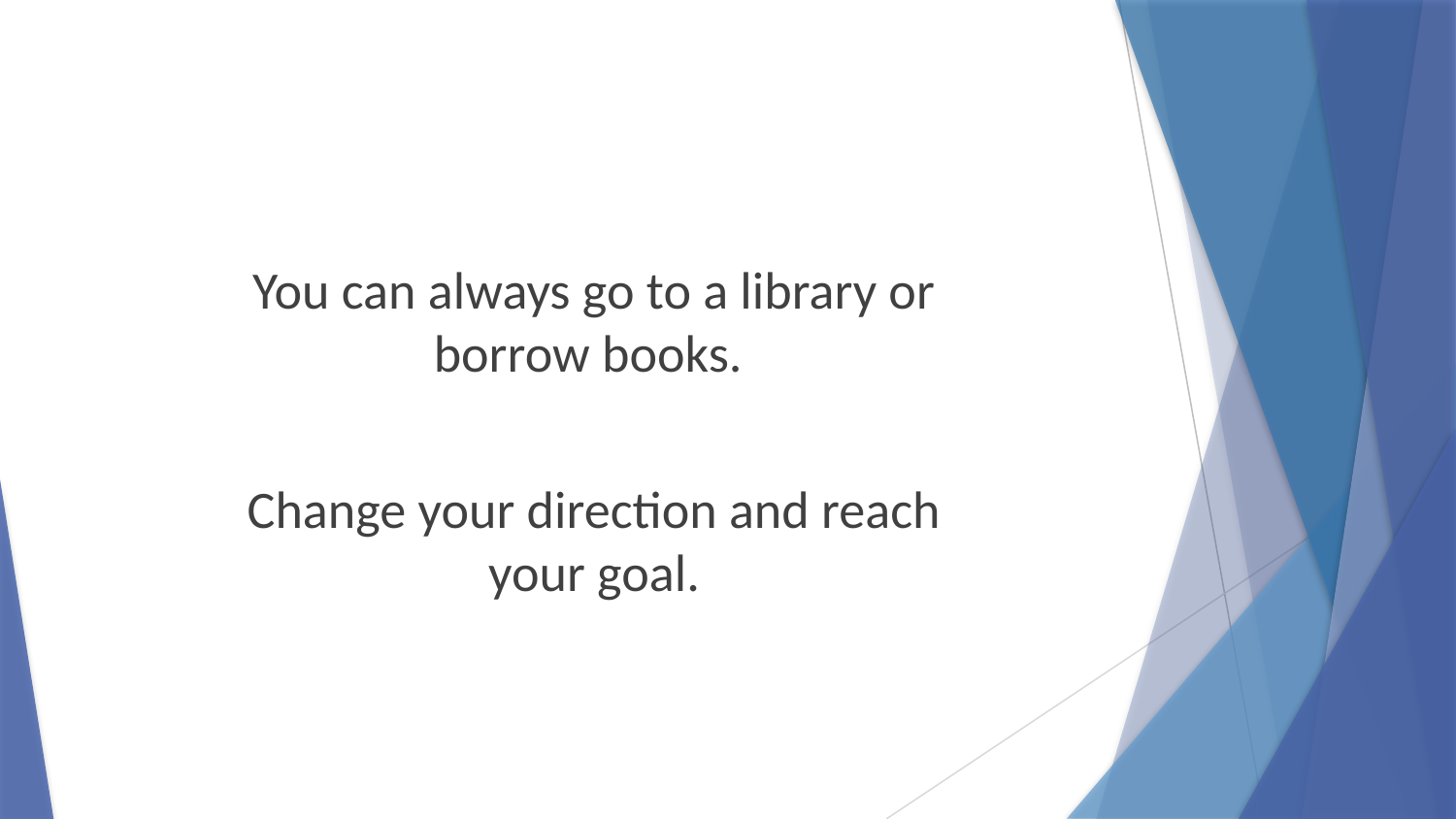

You can always go to a library or
borrow books.

Change your direction and reach
your goal.